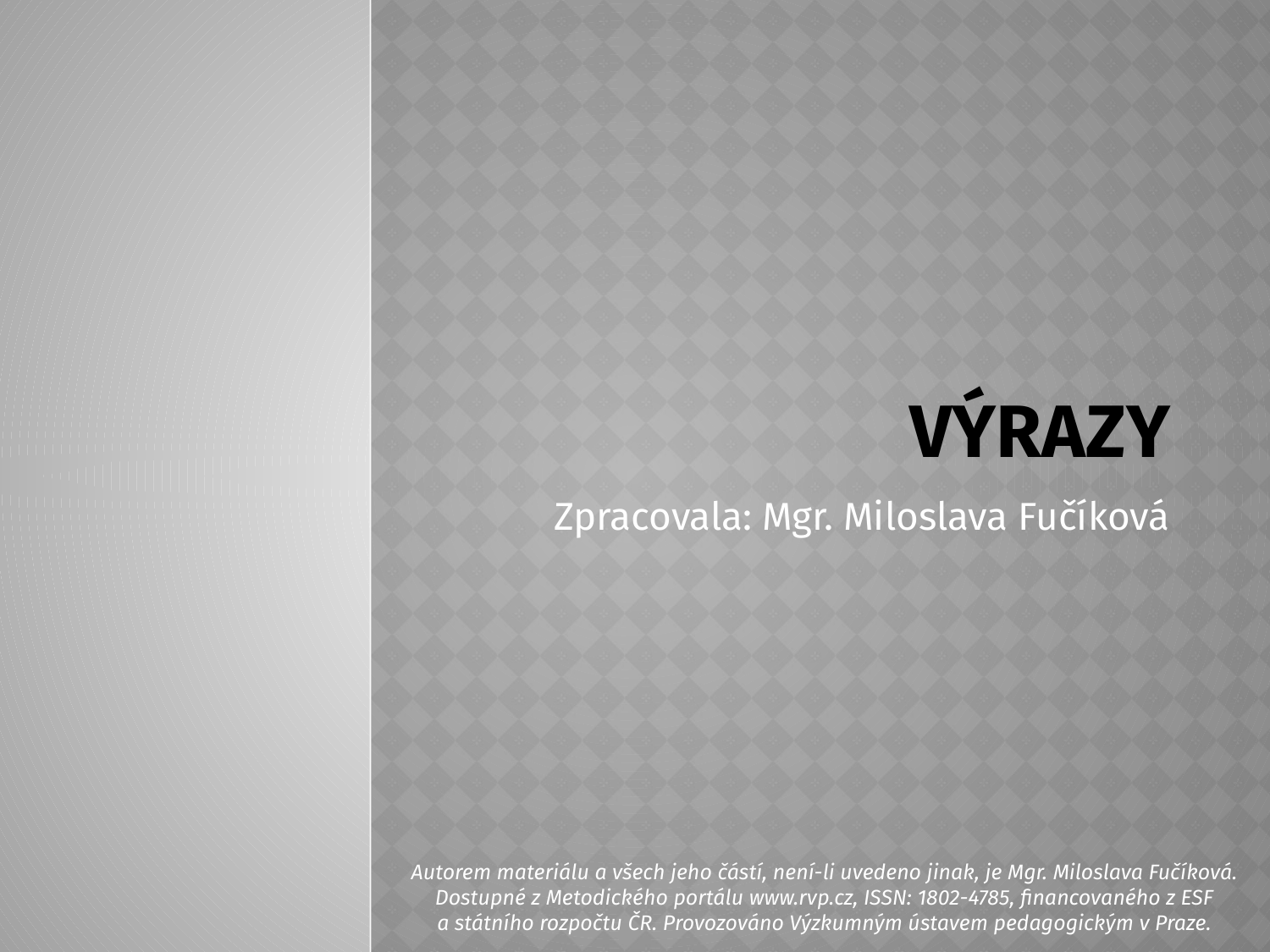

# Výrazy
Zpracovala: Mgr. Miloslava Fučíková

Autorem materiálu a všech jeho částí, není-li uvedeno jinak, je Mgr. Miloslava Fučíková.
Dostupné z Metodického portálu www.rvp.cz, ISSN: 1802-4785, financovaného z ESF
a státního rozpočtu ČR. Provozováno Výzkumným ústavem pedagogickým v Praze.